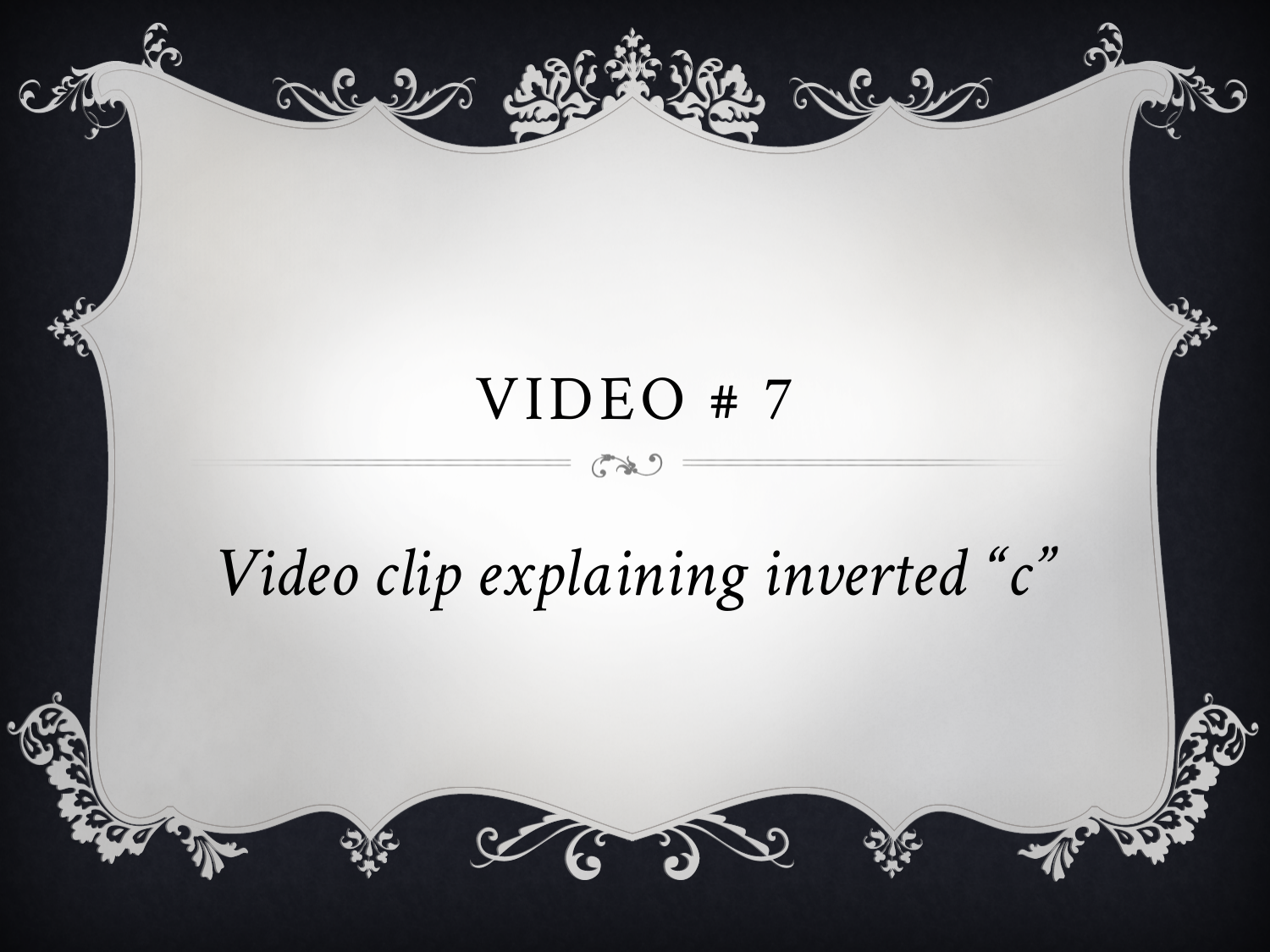

# Video # 7
Video clip explaining inverted “c”